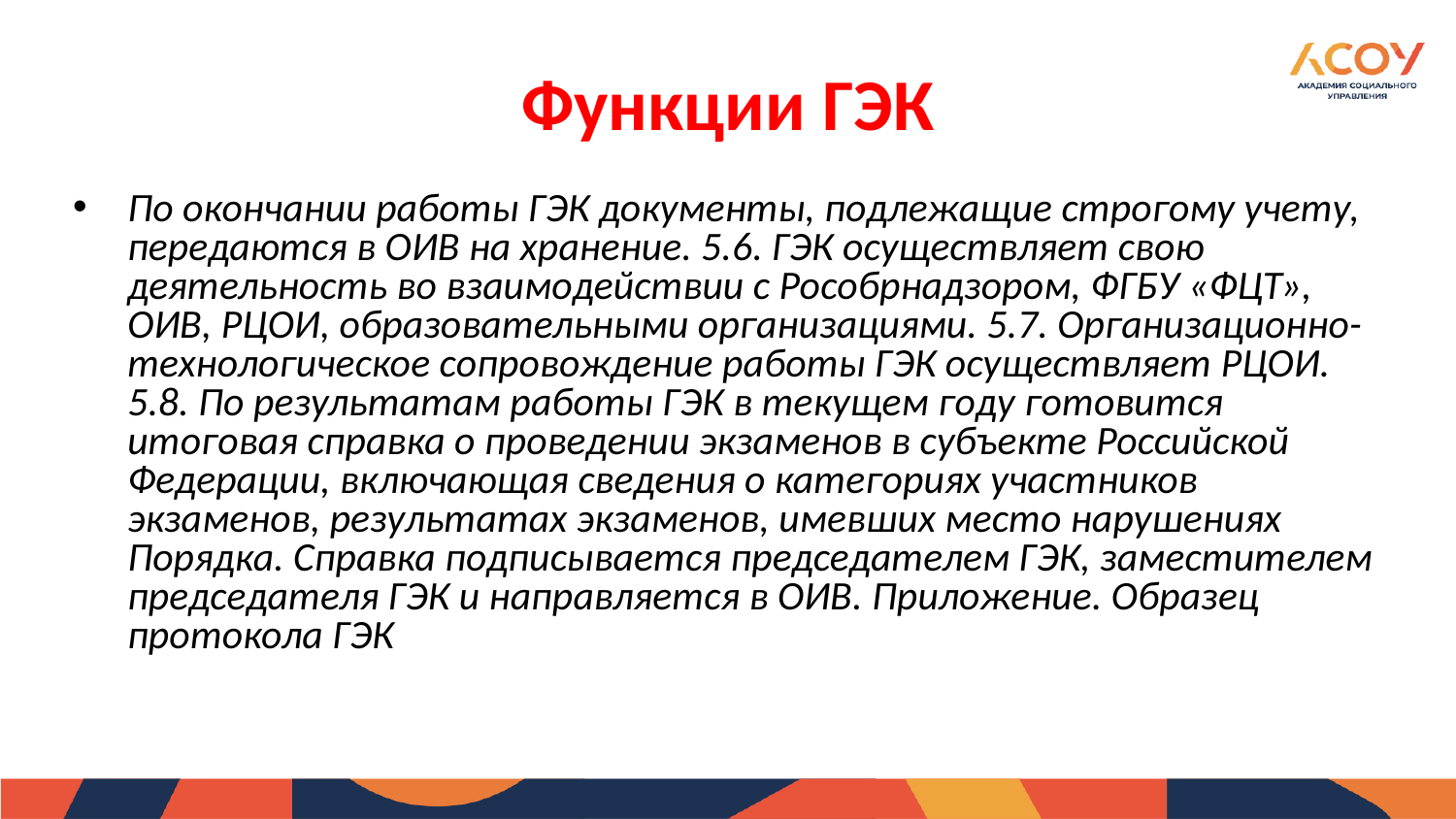

Функции ГЭК
По окончании работы ГЭК документы, подлежащие строгому учету, передаются в ОИВ на хранение. 5.6. ГЭК осуществляет свою деятельность во взаимодействии с Рособрнадзором, ФГБУ «ФЦТ», ОИВ, РЦОИ, образовательными организациями. 5.7. Организационно-технологическое сопровождение работы ГЭК осуществляет РЦОИ. 5.8. По результатам работы ГЭК в текущем году готовится итоговая справка о проведении экзаменов в субъекте Российской Федерации, включающая сведения о категориях участников экзаменов, результатах экзаменов, имевших место нарушениях Порядка. Справка подписывается председателем ГЭК, заместителем председателя ГЭК и направляется в ОИВ. Приложение. Образец протокола ГЭК